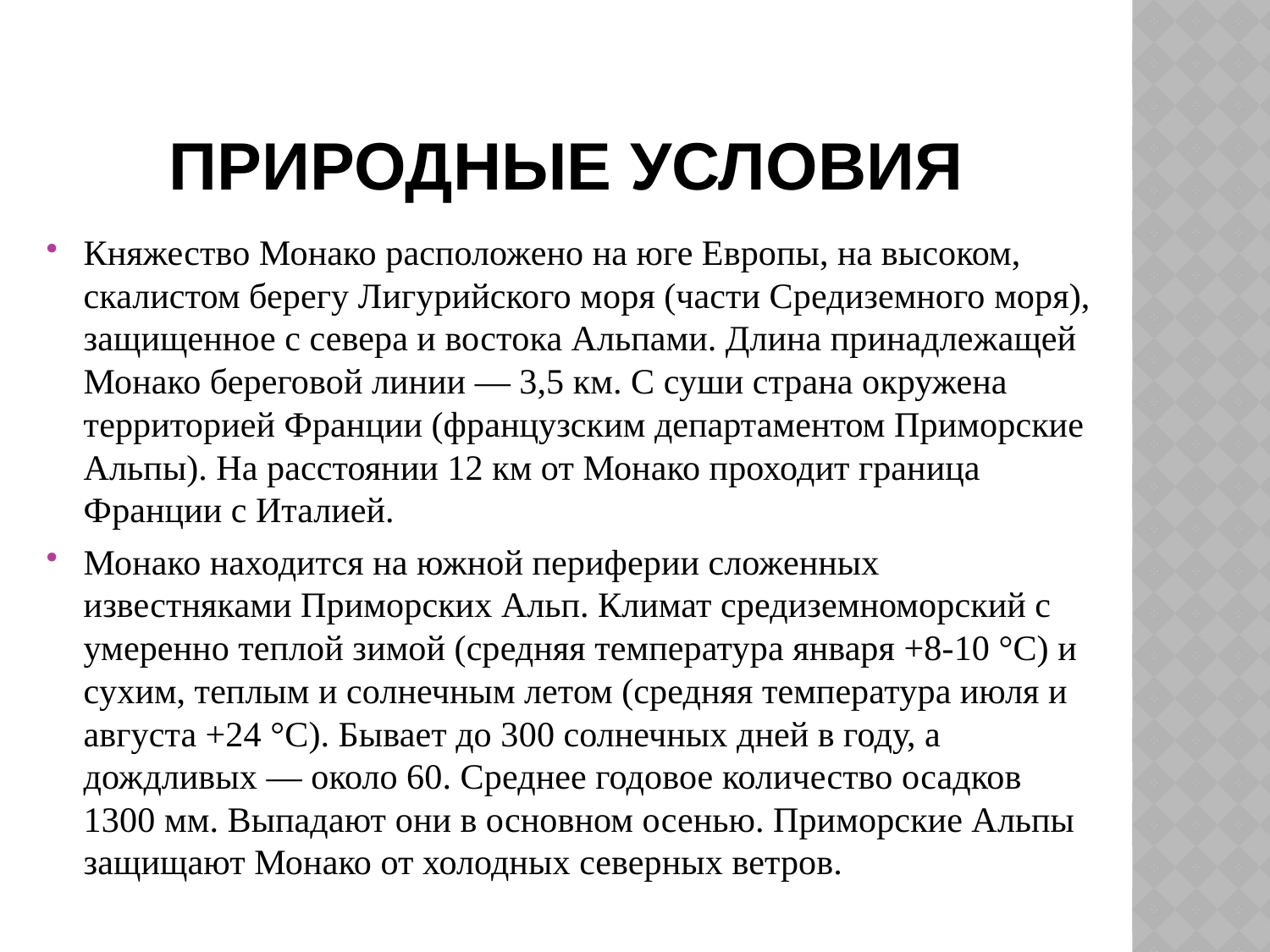

# Природные условия
Княжество Монако расположено на юге Европы, на высоком, скалистом берегу Лигурийского моря (части Средиземного моря), защищенное с севера и востока Альпами. Длина принадлежащей Монако береговой линии — 3,5 км. С суши страна окружена территорией Франции (французским департаментом Приморские Альпы). На расстоянии 12 км от Монако проходит граница Франции с Италией.
Монако находится на южной периферии сложенных известняками Приморских Альп. Климат средиземноморский с умеренно теплой зимой (средняя температура января +8-10 °С) и сухим, теплым и солнечным летом (средняя температура июля и августа +24 °С). Бывает до 300 солнечных дней в году, а дождливых — около 60. Среднее годовое количество осадков 1300 мм. Выпадают они в основном осенью. Приморские Альпы защищают Монако от холодных северных ветров.